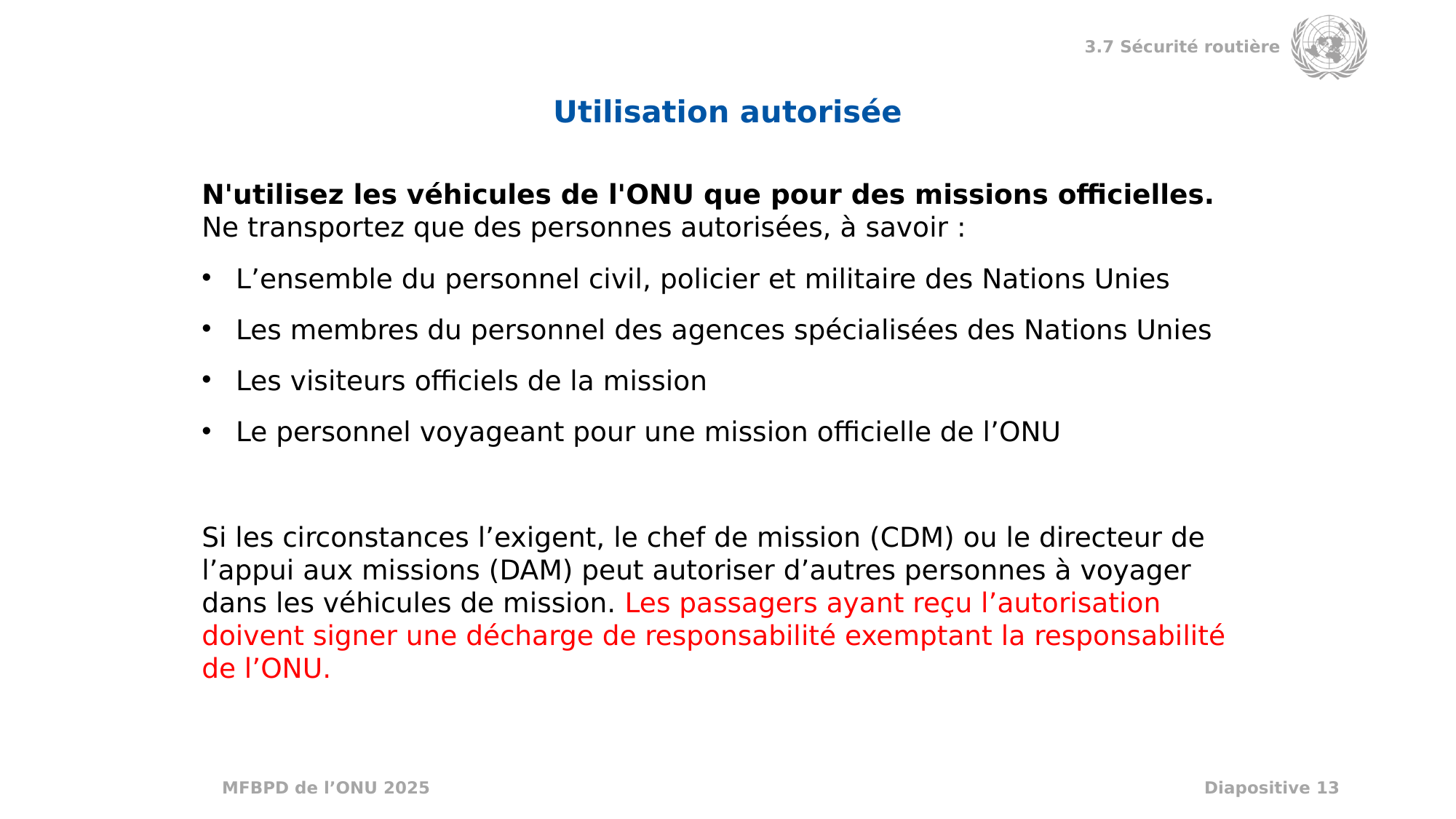

Utilisation autorisée
N'utilisez les véhicules de l'ONU que pour des missions officielles. Ne transportez que des personnes autorisées, à savoir :
L’ensemble du personnel civil, policier et militaire des Nations Unies
Les membres du personnel des agences spécialisées des Nations Unies
Les visiteurs officiels de la mission
Le personnel voyageant pour une mission officielle de l’ONU

Si les circonstances l’exigent, le chef de mission (CDM) ou le directeur de l’appui aux missions (DAM) peut autoriser d’autres personnes à voyager dans les véhicules de mission. Les passagers ayant reçu l’autorisation doivent signer une décharge de responsabilité exemptant la responsabilité de l’ONU.